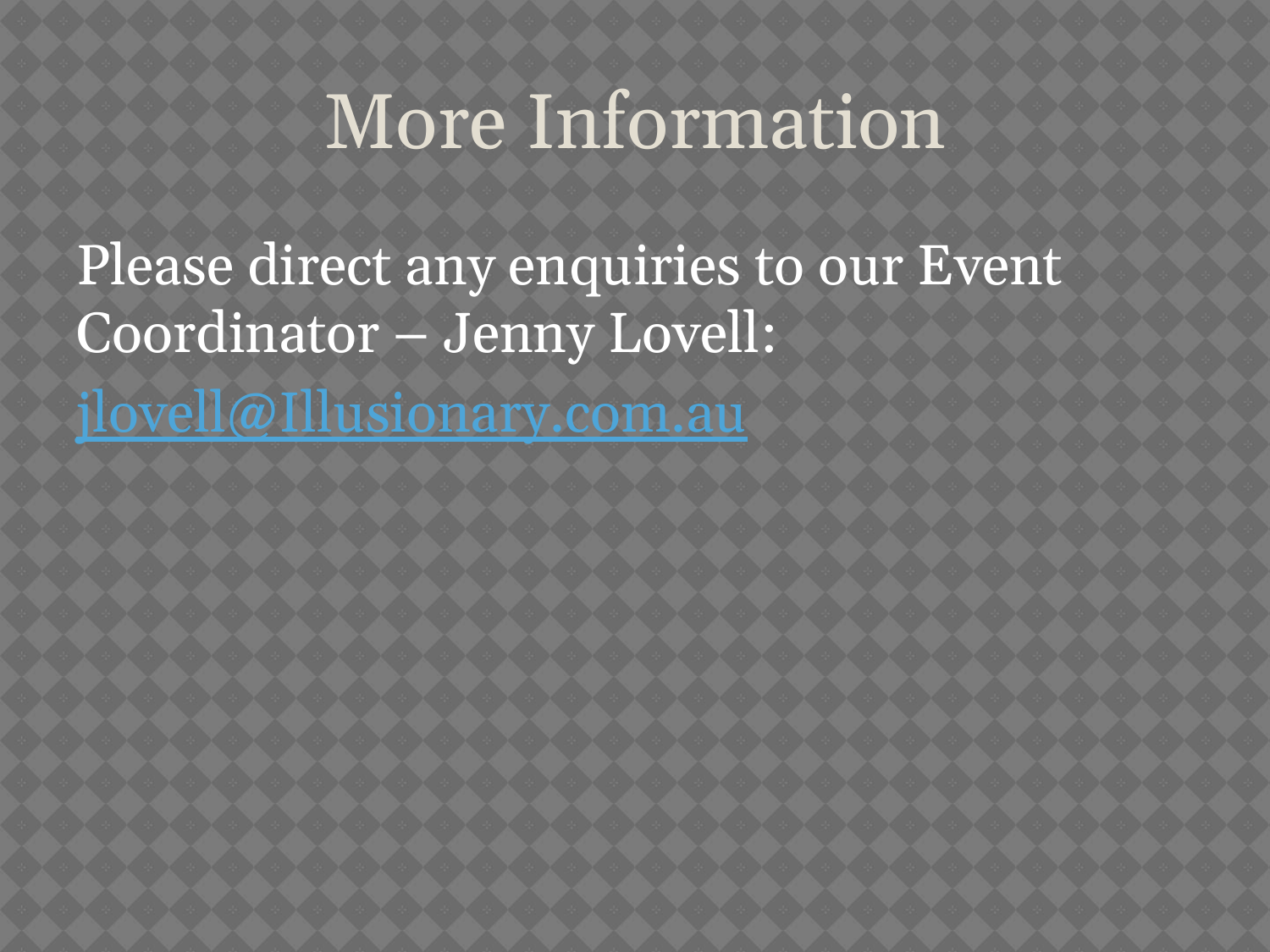

# More Information
Please direct any enquiries to our Event Coordinator – Jenny Lovell:
jlovell@Illusionary.com.au